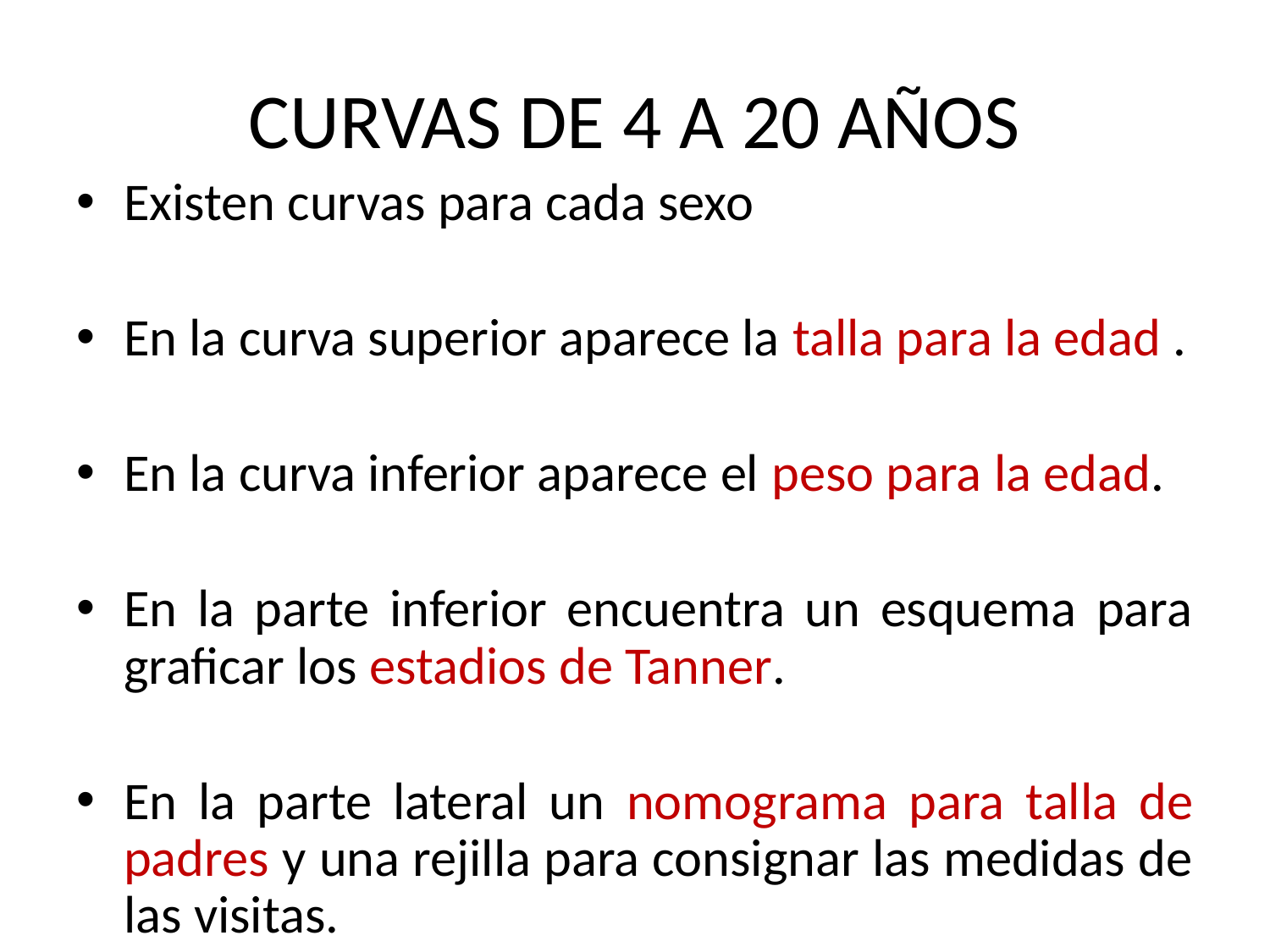

# CURVAS DE 4 A 20 AÑOS
Existen curvas para cada sexo

En la curva superior aparece la talla para la edad .

En la curva inferior aparece el peso para la edad.

En la parte inferior encuentra un esquema para graficar los estadios de Tanner.

En la parte lateral un nomograma para talla de padres y una rejilla para consignar las medidas de las visitas.